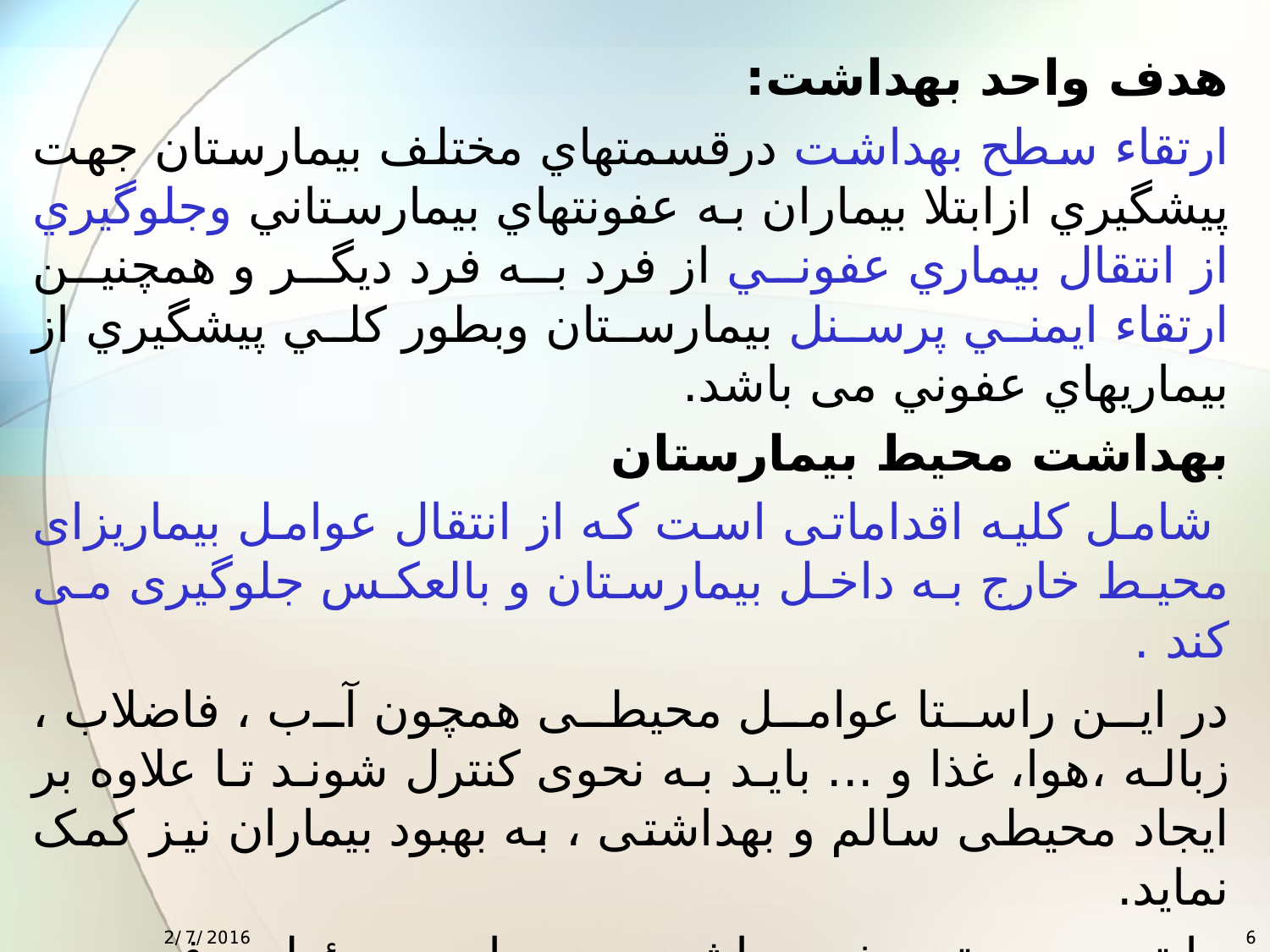

هدف واحد بهداشت:
ارتقاء سطح بهداشت درقسمتهاي مختلف بيمارستان جهت پيشگيري ازابتلا بيماران به عفونتهاي بيمارستاني وجلوگيري از انتقال بيماري عفوني از فرد به فرد ديگر و همچنين ارتقاء ايمني پرسنل بيمارستان وبطور كلي پيشگيري از بيماريهاي عفوني می باشد.
بهداشت محیط بیمارستان
 شامل کلیه اقداماتی است که از انتقال عوامل بیماریزای محیط خارج به داخل بیمارستان و بالعکس جلوگیری می کند .
در این راستا عوامل محیطی همچون آب ، فاضلاب ، ‌زباله ،‌هوا، غذا و ... باید به نحوی کنترل شوند تا علاوه بر ایجاد محیطی سالم و بهداشتی ،‌ به بهبود بیماران نیز کمک نماید.
با توجه به تعریف بهداشت محیط و مسئولیت فردی در برابر سلامت افراد جامعه ،رعایت مسائل بهداشتی در محیط کار بیمارستانی از اهمیت ویژه ای برخوردار می گردد.

2/7/2016
6